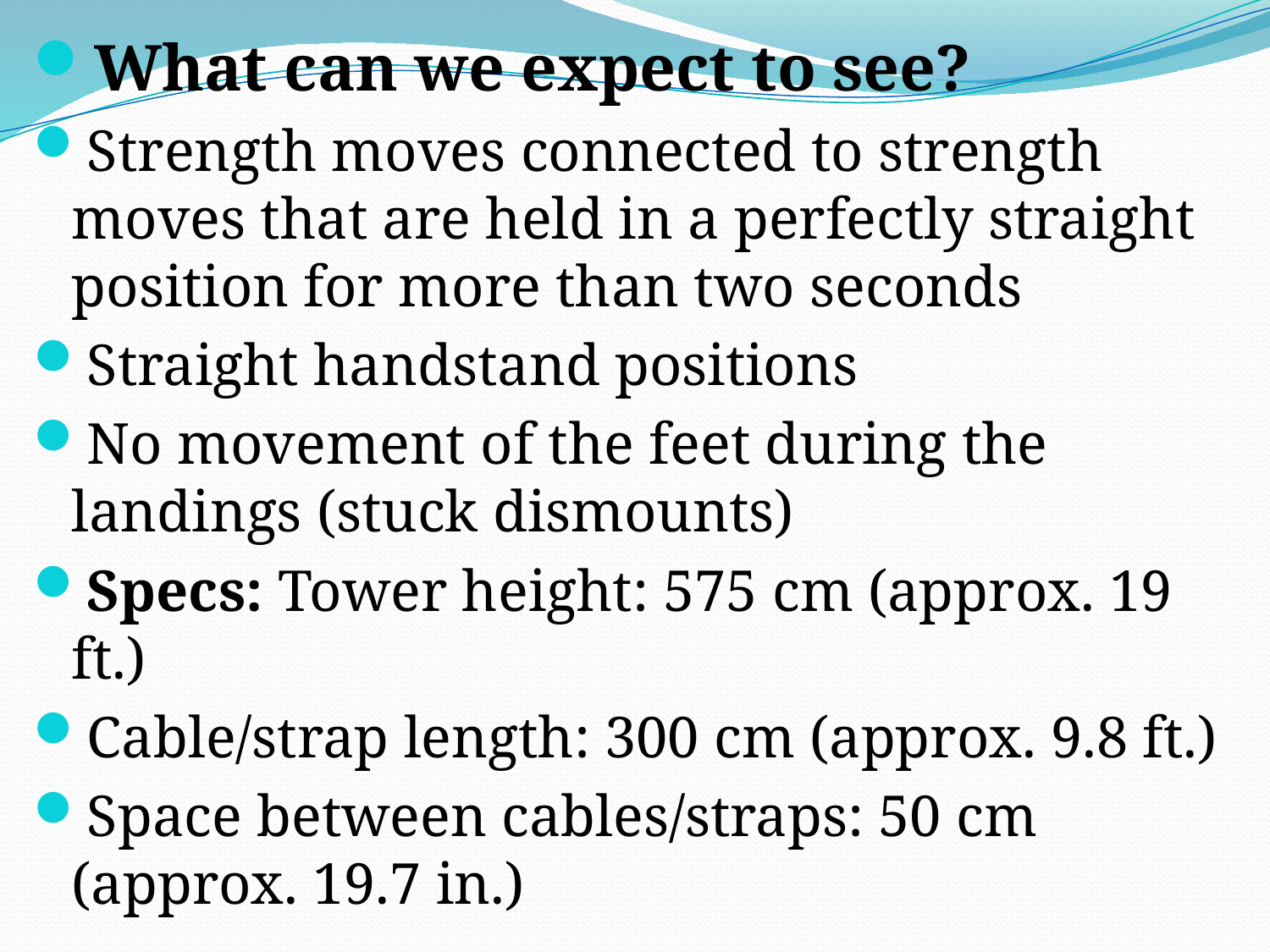

What can we expect to see?
Strength moves connected to strength moves that are held in a perfectly straight position for more than two seconds
Straight handstand positions
No movement of the feet during the landings (stuck dismounts)
Specs: Tower height: 575 cm (approx. 19 ft.)
Cable/strap length: 300 cm (approx. 9.8 ft.)
Space between cables/straps: 50 cm (approx. 19.7 in.)